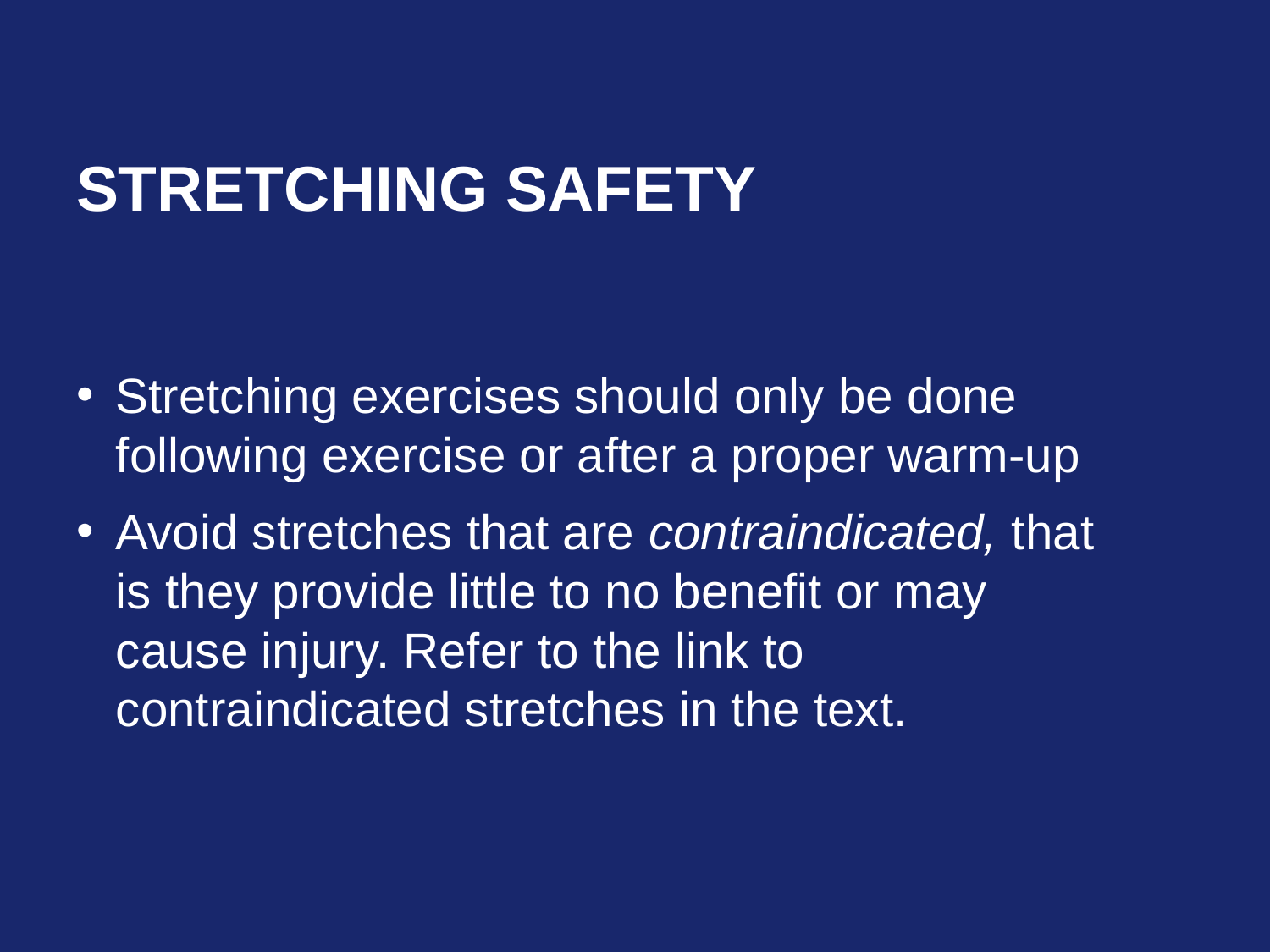

# Stretching safety
Stretching exercises should only be done following exercise or after a proper warm-up
Avoid stretches that are contraindicated, that is they provide little to no benefit or may cause injury. Refer to the link to contraindicated stretches in the text.